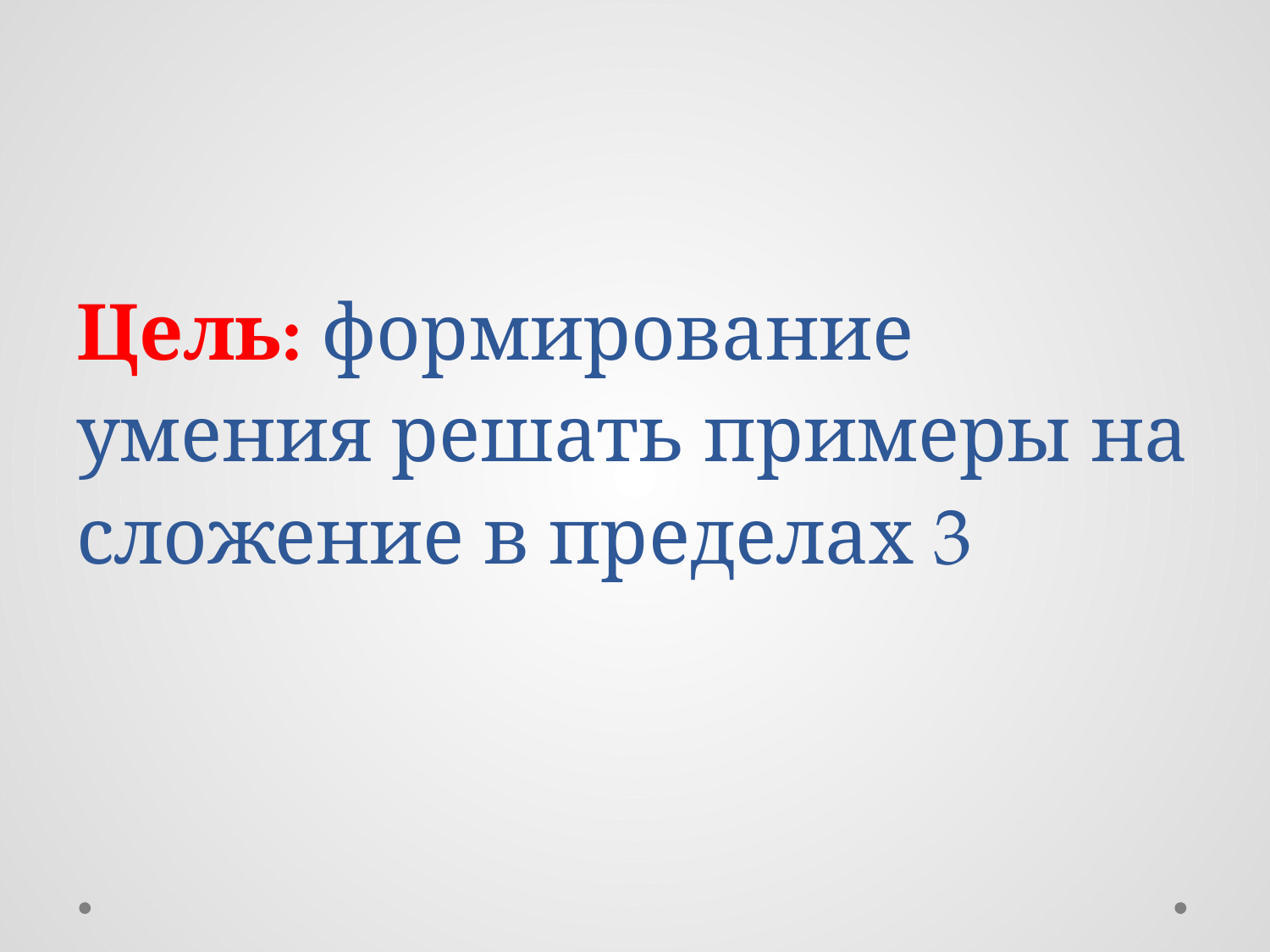

# Цель: формирование умения решать примеры на сложение в пределах 3